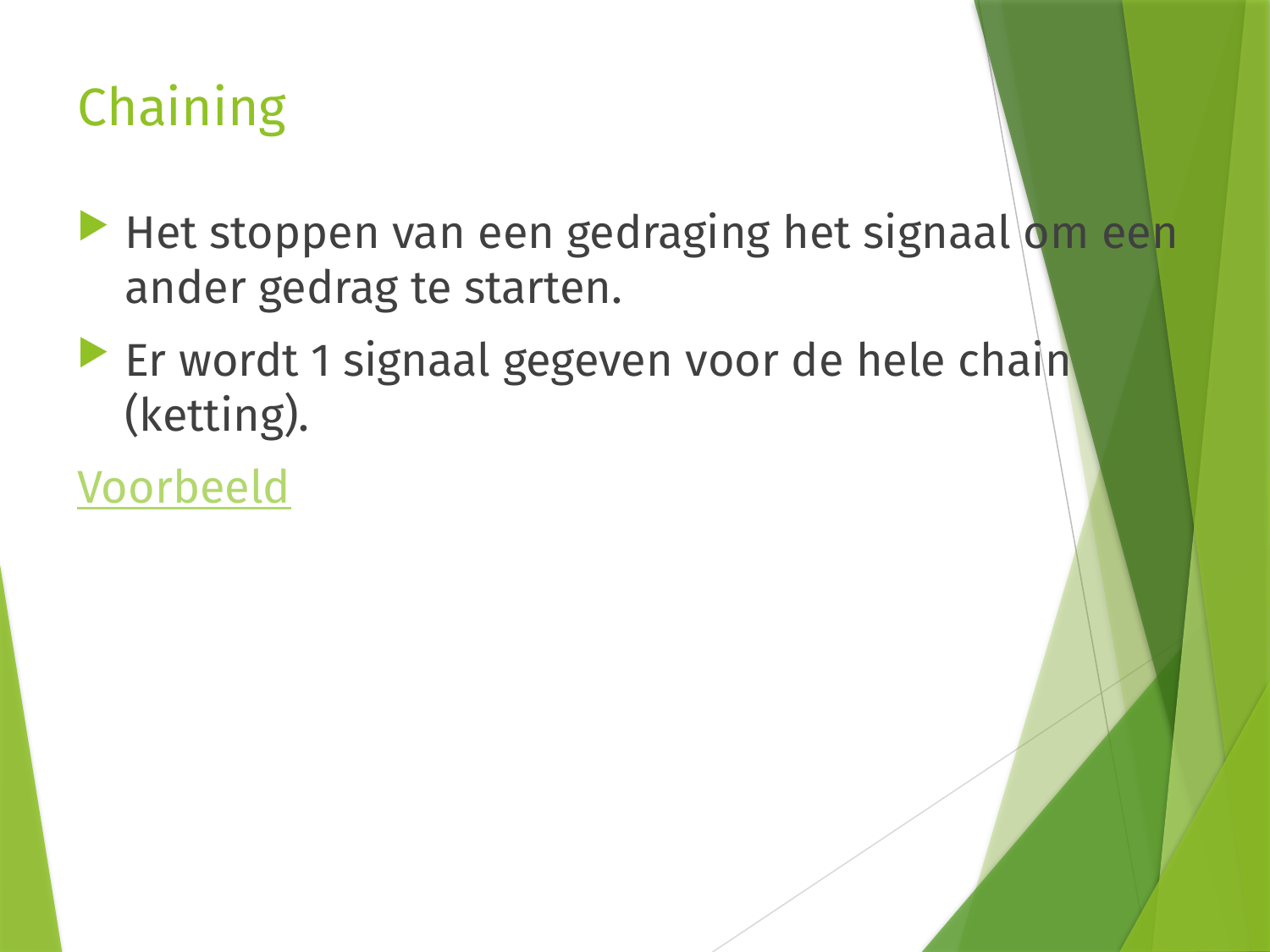

# Chaining
Het stoppen van een gedraging het signaal om een ander gedrag te starten.
Er wordt 1 signaal gegeven voor de hele chain (ketting).
Voorbeeld